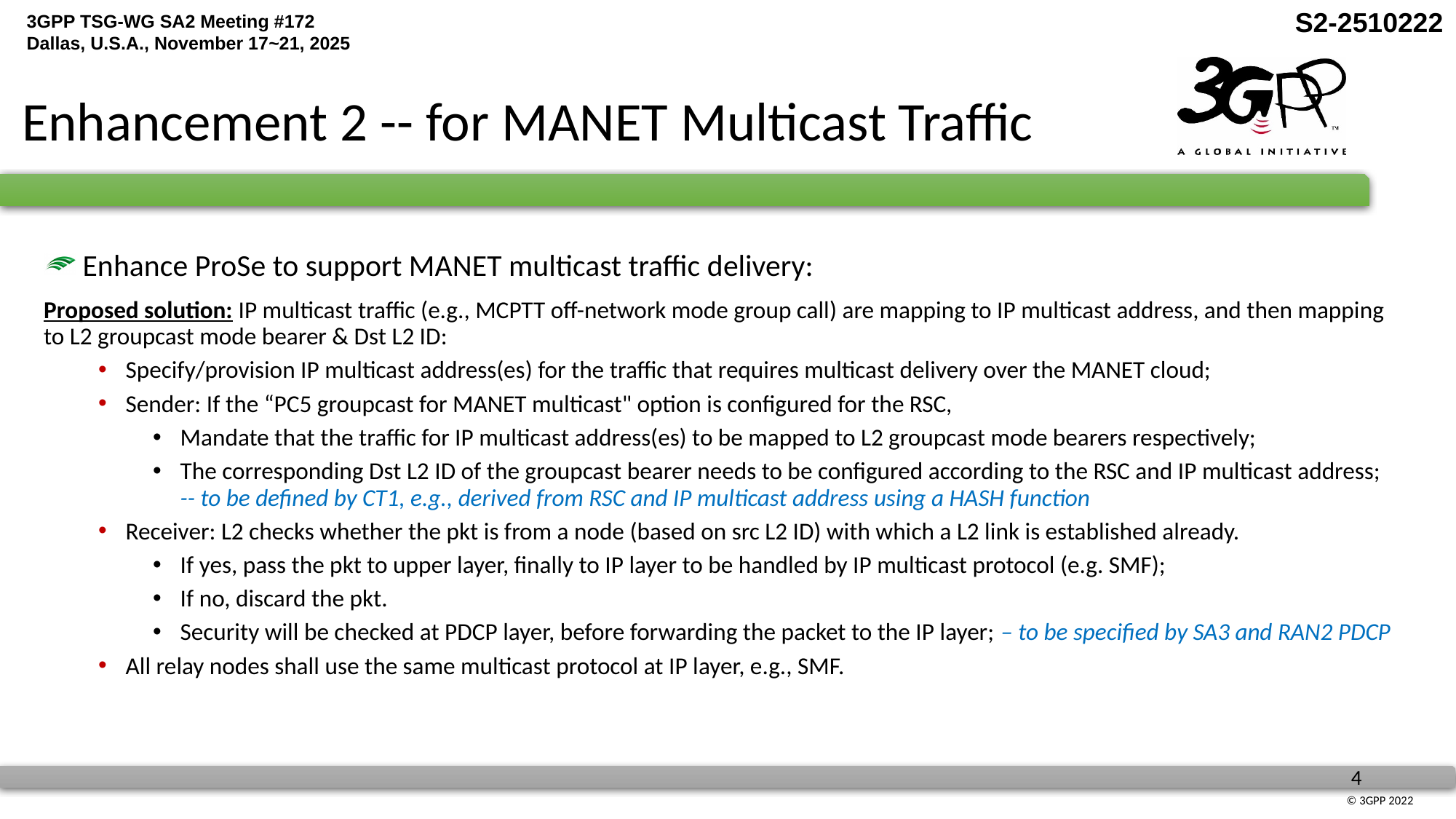

S2-2510222
# Enhancement 2 -- for MANET Multicast Traffic
 Enhance ProSe to support MANET multicast traffic delivery:
Proposed solution: IP multicast traffic (e.g., MCPTT off-network mode group call) are mapping to IP multicast address, and then mapping to L2 groupcast mode bearer & Dst L2 ID:
Specify/provision IP multicast address(es) for the traffic that requires multicast delivery over the MANET cloud;
Sender: If the “PC5 groupcast for MANET multicast" option is configured for the RSC,
Mandate that the traffic for IP multicast address(es) to be mapped to L2 groupcast mode bearers respectively;
The corresponding Dst L2 ID of the groupcast bearer needs to be configured according to the RSC and IP multicast address; -- to be defined by CT1, e.g., derived from RSC and IP multicast address using a HASH function
Receiver: L2 checks whether the pkt is from a node (based on src L2 ID) with which a L2 link is established already.
If yes, pass the pkt to upper layer, finally to IP layer to be handled by IP multicast protocol (e.g. SMF);
If no, discard the pkt.
Security will be checked at PDCP layer, before forwarding the packet to the IP layer; – to be specified by SA3 and RAN2 PDCP
All relay nodes shall use the same multicast protocol at IP layer, e.g., SMF.